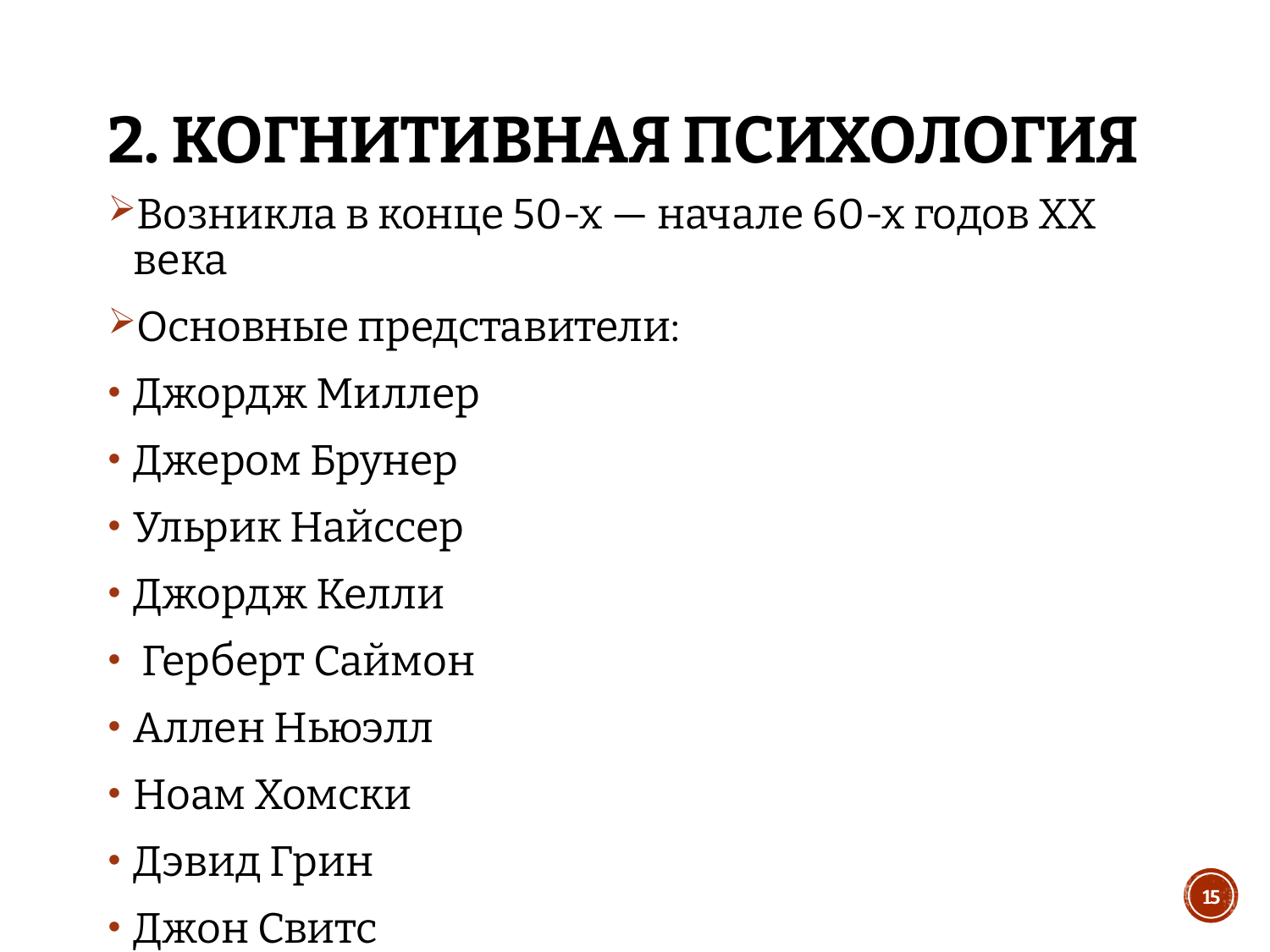

# 2. Когнитивная психология
Возникла в конце 50-х — начале 60-х годов XX века
Основные представители:
Джордж Миллер
Джером Брунер
Ульрик Найссер
Джордж Келли
 Герберт Саймон
Аллен Ньюэлл
Ноам Хомски
Дэвид Грин
Джон Свитс
15